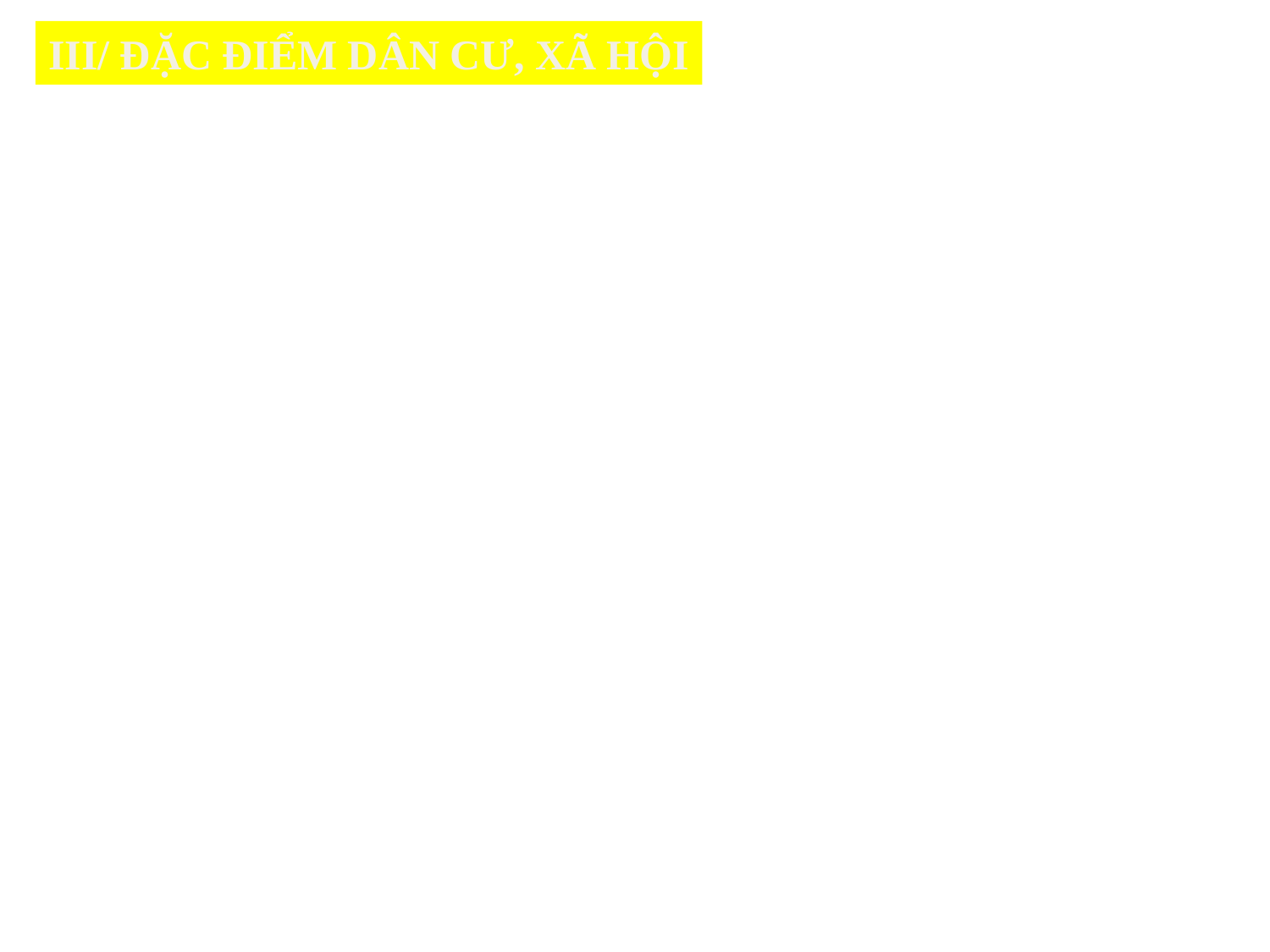

III/ ĐẶC ĐIỂM DÂN CƯ, XÃ HỘI